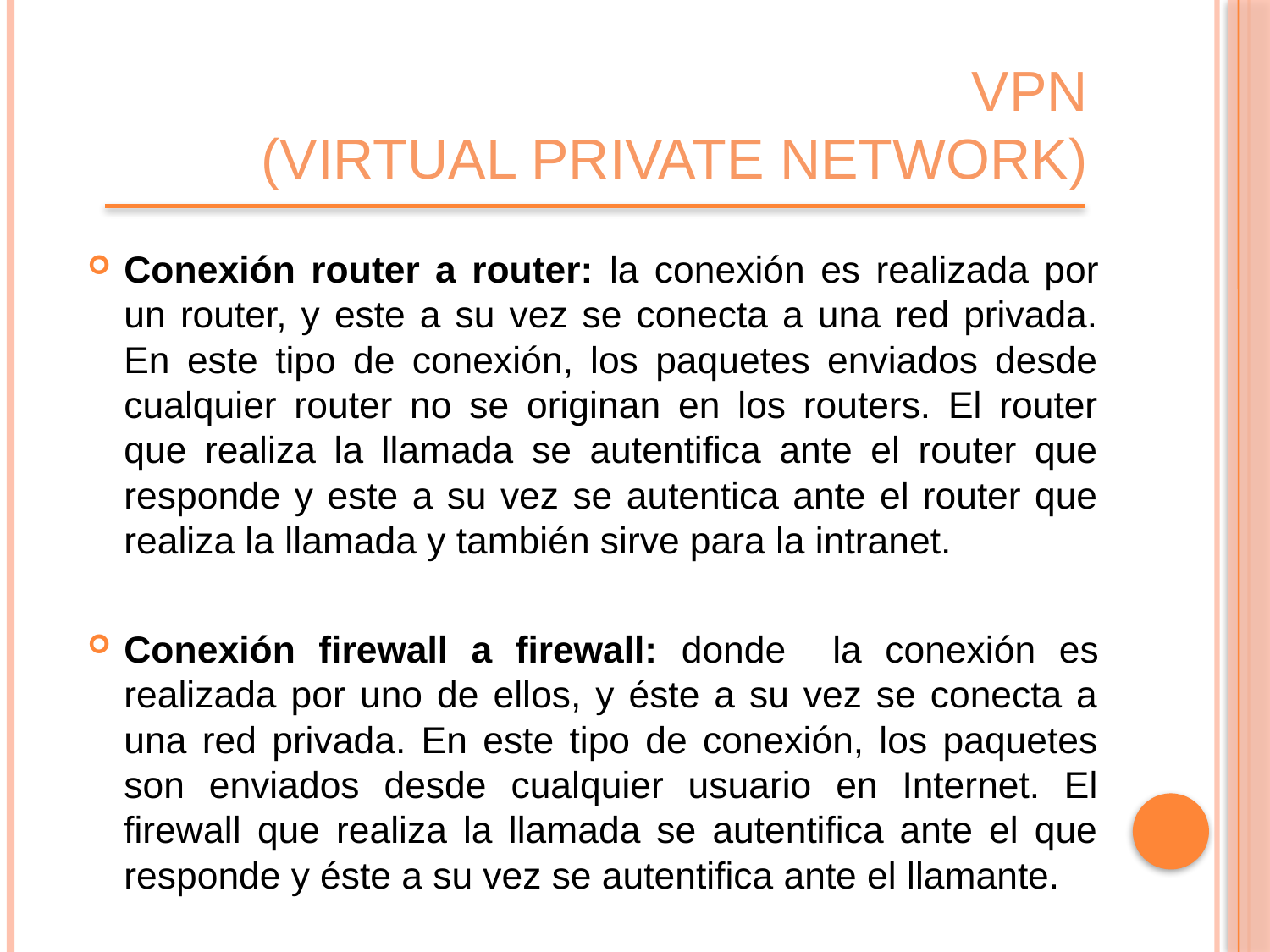

# VPN (VIRTUAL PRIVATE NETWORK)
Conexión router a router: la conexión es realizada por un router, y este a su vez se conecta a una red privada. En este tipo de conexión, los paquetes enviados desde cualquier router no se originan en los routers. El router que realiza la llamada se autentifica ante el router que responde y este a su vez se autentica ante el router que realiza la llamada y también sirve para la intranet.

Conexión firewall a firewall: donde  la conexión es realizada por uno de ellos, y éste a su vez se conecta a una red privada. En este tipo de conexión, los paquetes son enviados desde cualquier usuario en Internet. El firewall que realiza la llamada se autentifica ante el que responde y éste a su vez se autentifica ante el llamante.